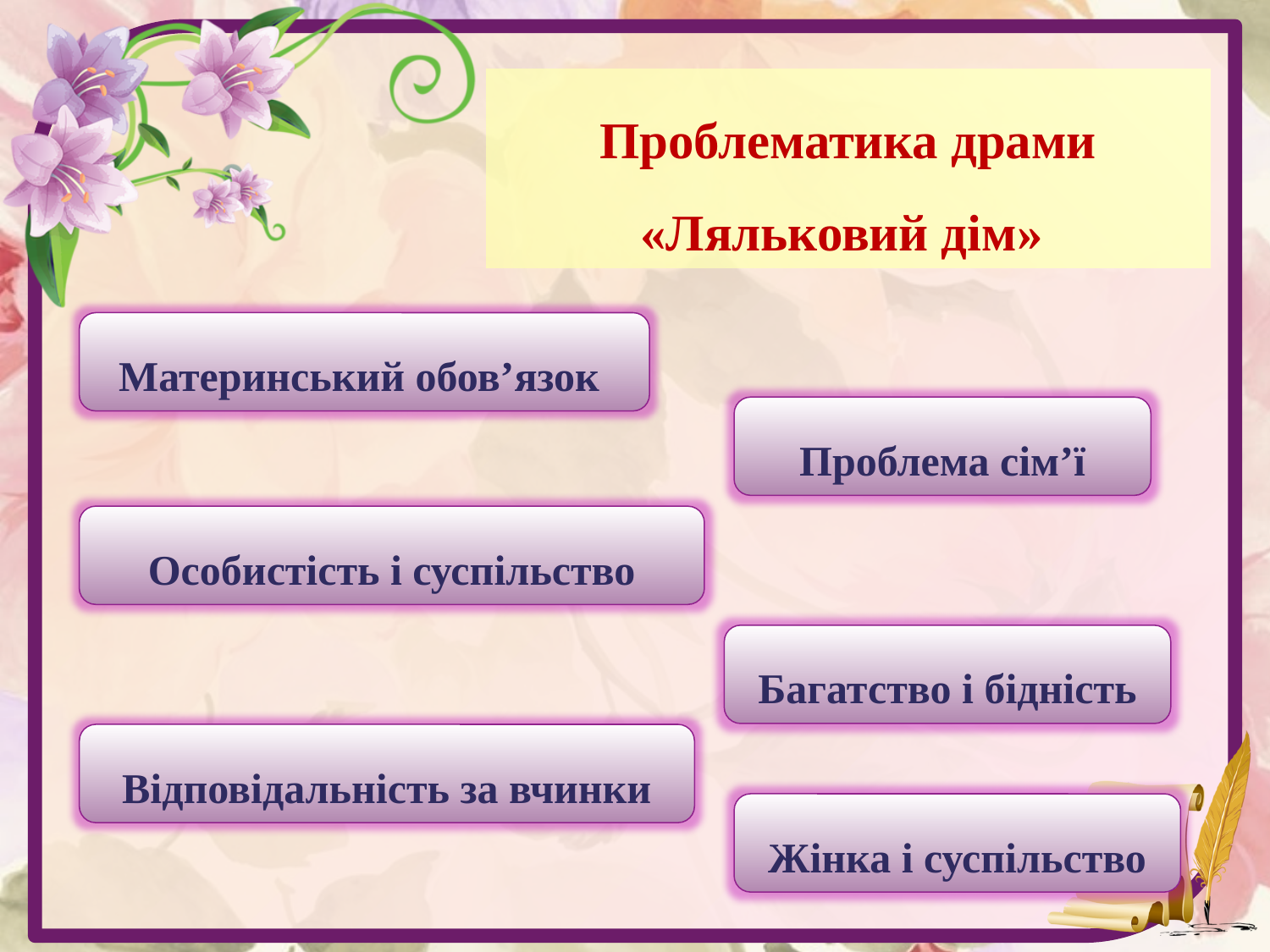

Проблематика драми «Ляльковий дім»
Материнський обов’язок
Проблема сім’ї
Особистість і суспільство
Багатство і бідність
Відповідальність за вчинки
Жінка і суспільство